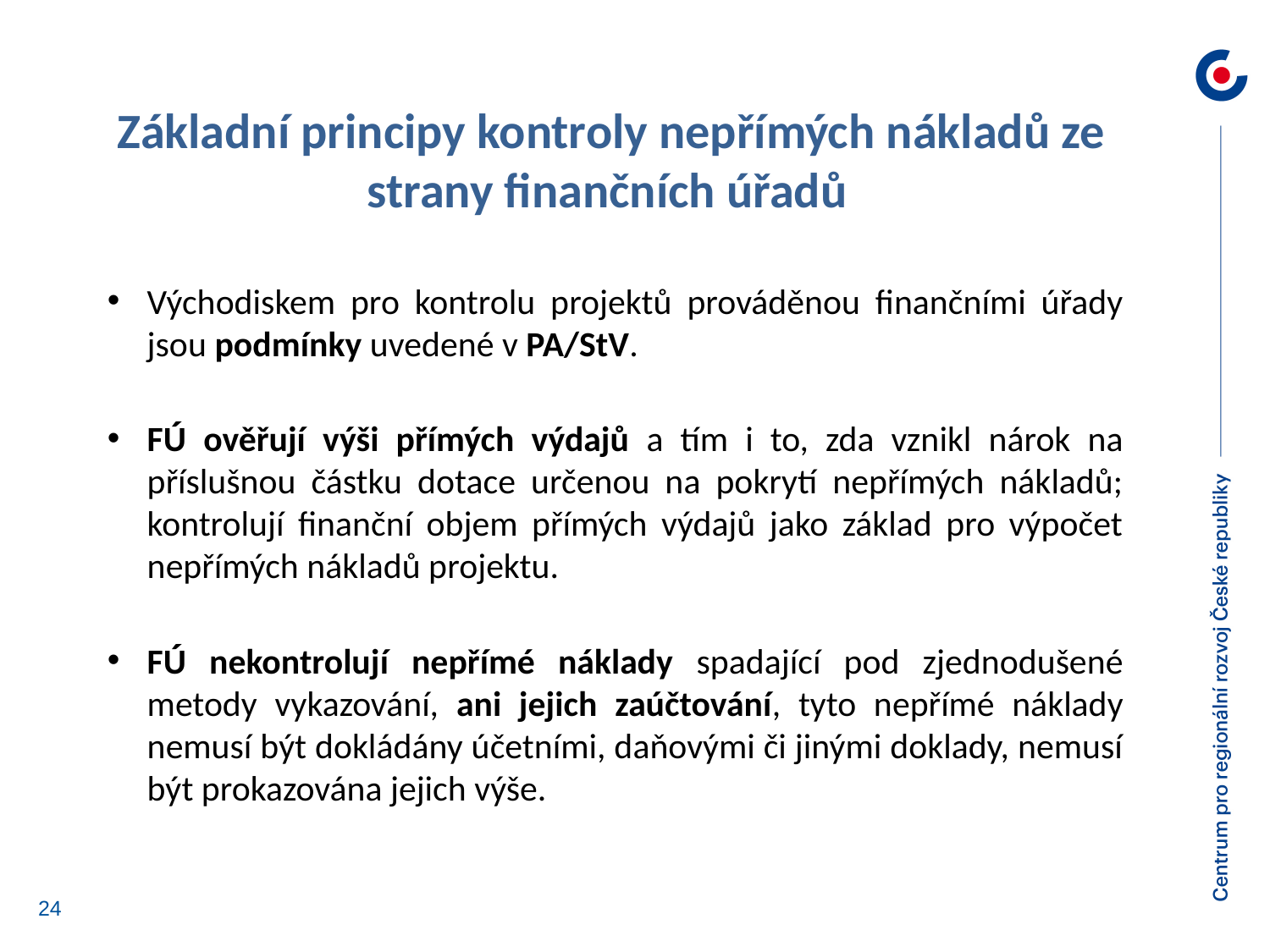

Základní principy kontroly nepřímých nákladů ze strany finančních úřadů
Východiskem pro kontrolu projektů prováděnou finančními úřady jsou podmínky uvedené v PA/StV.

FÚ ověřují výši přímých výdajů a tím i to, zda vznikl nárok na příslušnou částku dotace určenou na pokrytí nepřímých nákladů; kontrolují finanční objem přímých výdajů jako základ pro výpočet nepřímých nákladů projektu.

FÚ nekontrolují nepřímé náklady spadající pod zjednodušené metody vykazování, ani jejich zaúčtování, tyto nepřímé náklady nemusí být dokládány účetními, daňovými či jinými doklady, nemusí být prokazována jejich výše.
24